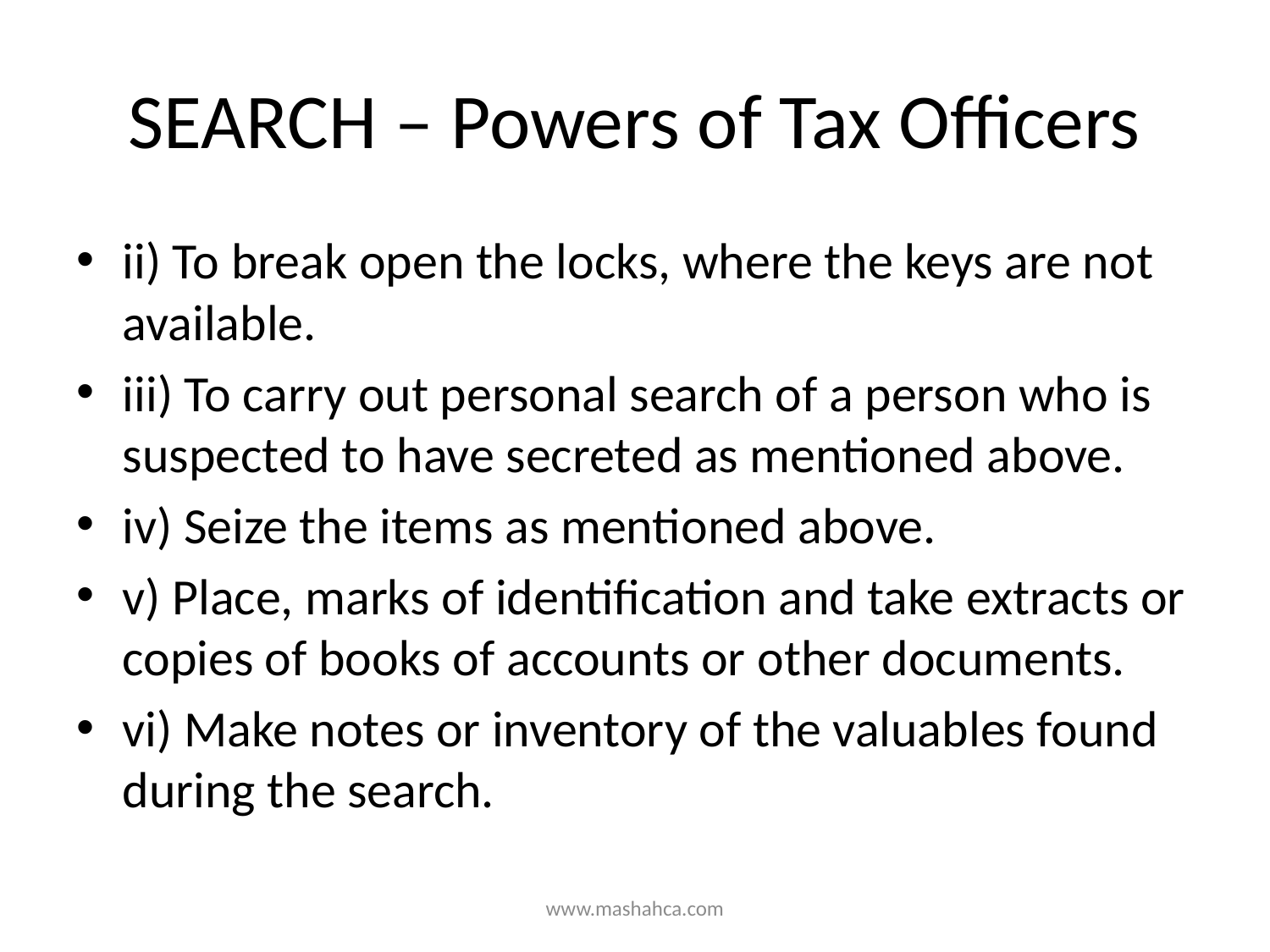

# SEARCH – Powers of Tax Officers
ii) To break open the locks, where the keys are not available.
iii) To carry out personal search of a person who is suspected to have secreted as mentioned above.
iv) Seize the items as mentioned above.
v) Place, marks of identification and take extracts or copies of books of accounts or other documents.
vi) Make notes or inventory of the valuables found during the search.
www.mashahca.com